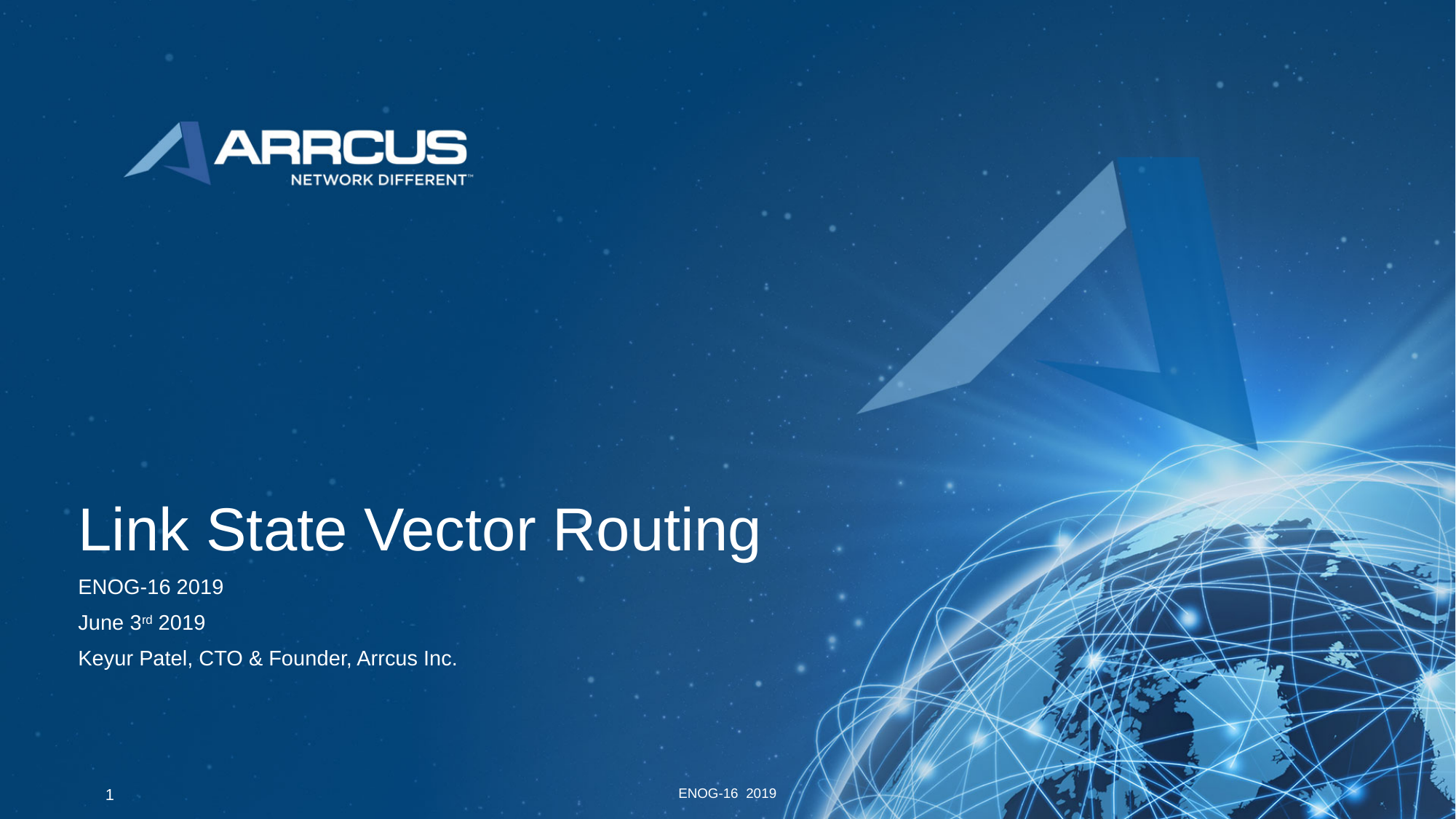

# Link State Vector Routing
ENOG-16 2019
June 3rd 2019
Keyur Patel, CTO & Founder, Arrcus Inc.
1
ENOG-16  2019